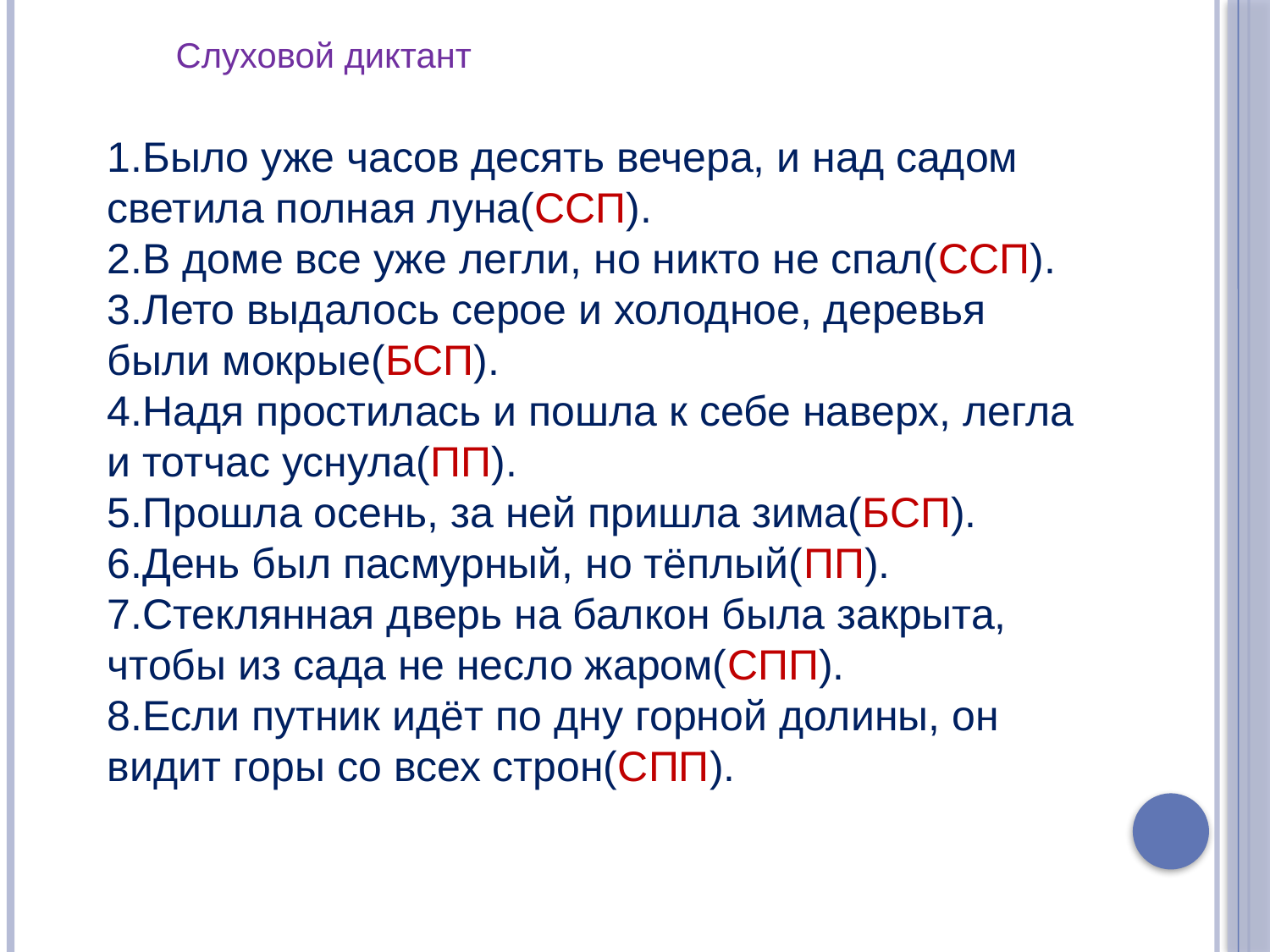

Слуховой диктант
1.Было уже часов десять вечера, и над садом светила полная луна(ССП).
2.В доме все уже легли, но никто не спал(ССП).
3.Лето выдалось серое и холодное, деревья были мокрые(БСП).
4.Надя простилась и пошла к себе наверх, легла и тотчас уснула(ПП).
5.Прошла осень, за ней пришла зима(БСП).
6.День был пасмурный, но тёплый(ПП).
7.Стеклянная дверь на балкон была закрыта, чтобы из сада не несло жаром(СПП).
8.Если путник идёт по дну горной долины, он видит горы со всех строн(СПП).